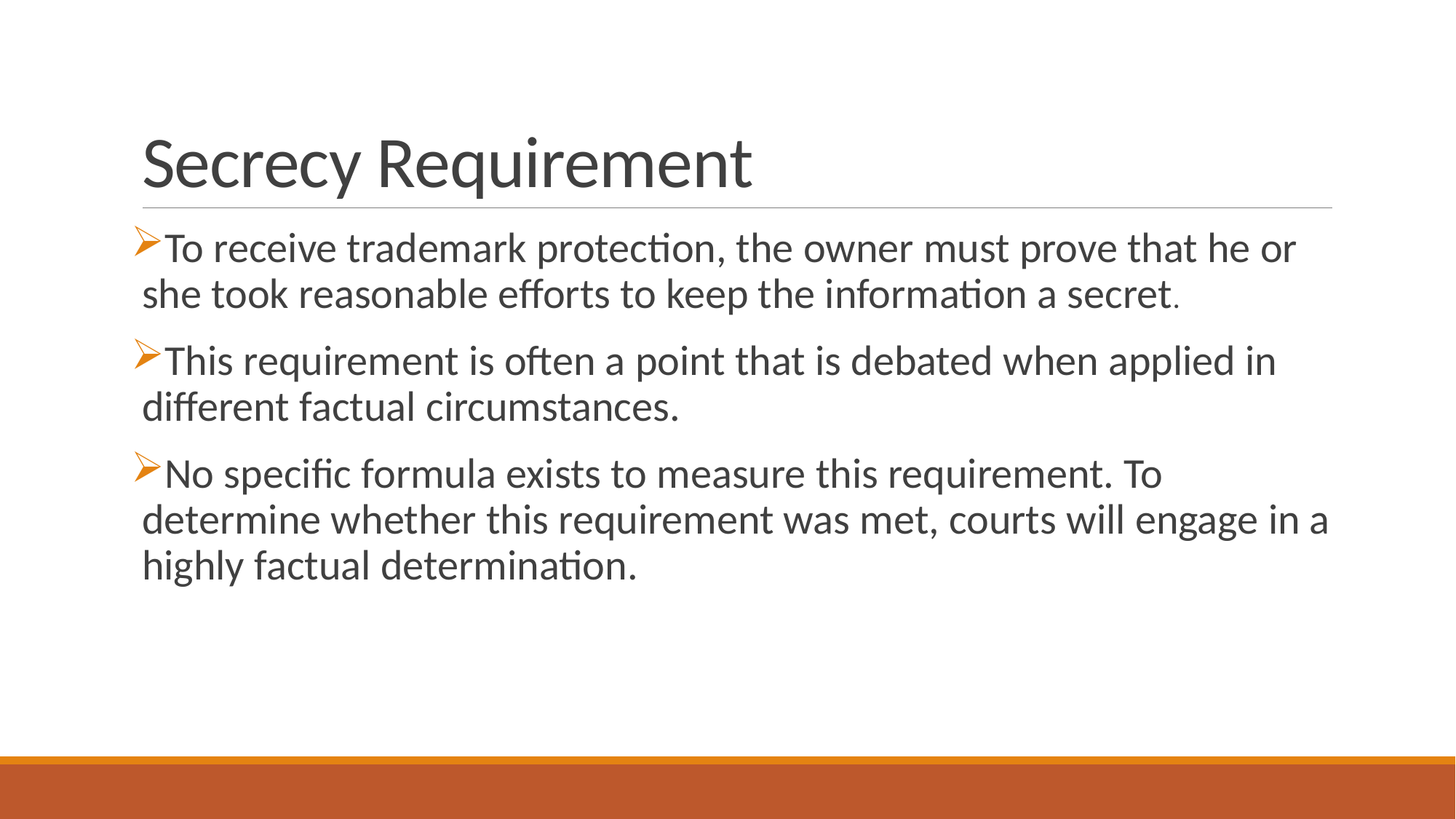

# Secrecy Requirement
To receive trademark protection, the owner must prove that he or she took reasonable efforts to keep the information a secret.
This requirement is often a point that is debated when applied in different factual circumstances.
No specific formula exists to measure this requirement. To determine whether this requirement was met, courts will engage in a highly factual determination.